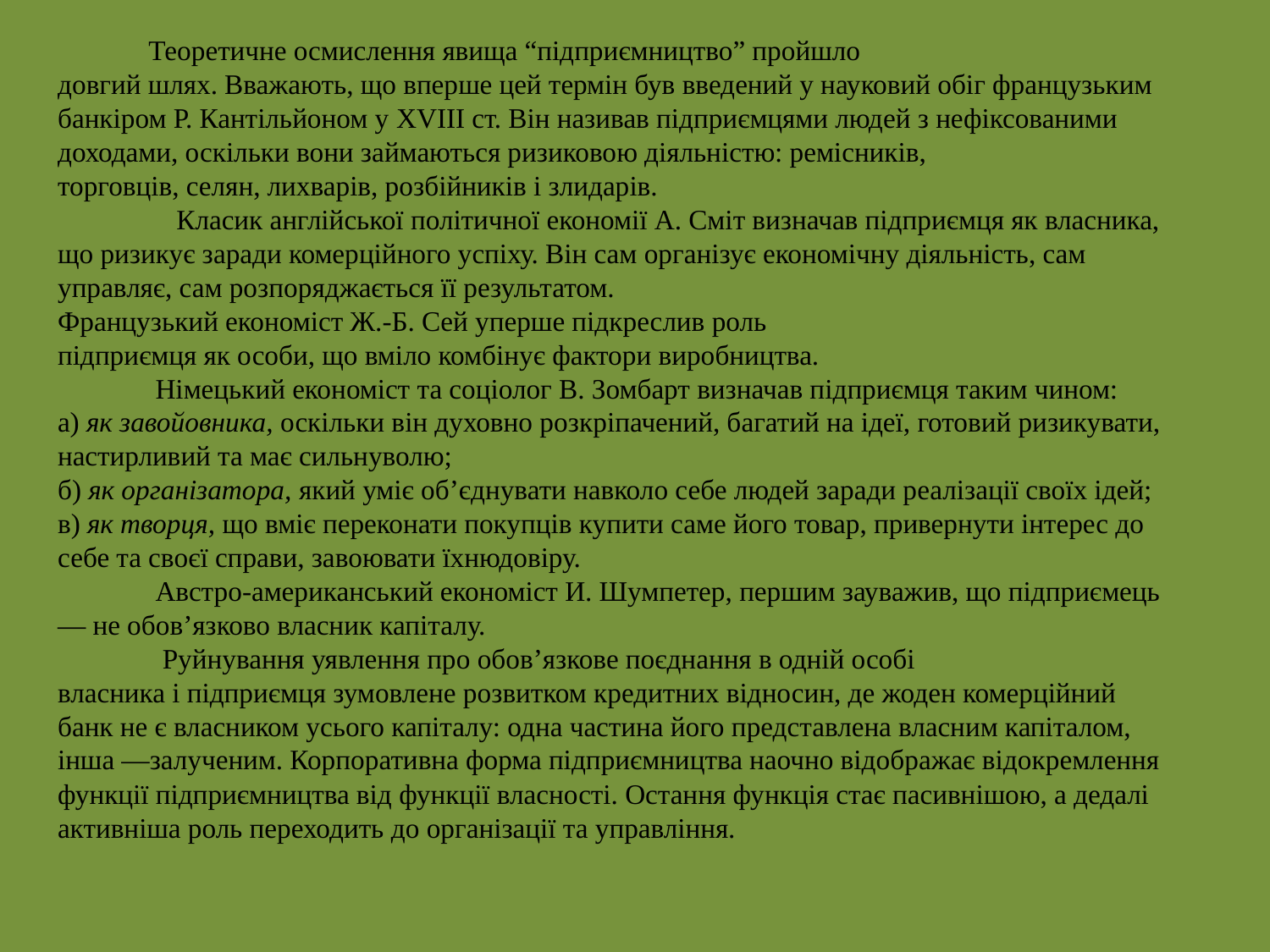

Теоретичне осмислення явища “підприємництво” пройшло
довгий шлях. Вважають, що вперше цей термін був введений у науковий обіг французьким банкіром Р. Кантільйоном у XVIII ст. Він називав підприємцями людей з нефіксованими доходами, оскільки вони займаються ризиковою діяльністю: ремісників,
торговців, селян, лихварів, розбійників і злидарів.
                 Класик англійської політичної економії А. Сміт визначав підприємця як власника, що ризикує заради комерційного успіху. Він сам організує економічну діяльність, сам управляє, сам розпоряджається її результатом.
Французький економіст Ж.-Б. Сей уперше підкреслив роль
підприємця як особи, що вміло комбінує фактори виробництва.
              Німецький економіст та соціолог В. Зомбарт визначав підприємця таким чином:
а) як завойовника, оскільки він духовно розкріпачений, багатий на ідеї, готовий ризикувати, настирливий та має сильнуволю;
б) як організатора, який уміє об’єднувати навколо себе людей заради реалізації своїх ідей;
в) як творця, що вміє переконати покупців купити саме його товар, привернути інтерес до себе та своєї справи, завоювати їхнюдовіру.
              Австро-американський економіст И. Шумпетер, першим зауважив, що підприємець — не обов’язково власник капіталу.
               Руйнування уявлення про обов’язкове поєднання в одній особі
власника і підприємця зумовлене розвитком кредитних відносин, де жоден комерційний банк не є власником усього капіталу: одна частина його представлена власним капіталом, інша —залученим. Корпоративна форма підприємництва наочно відображає відокремлення функції підприємництва від функції власності. Остання функція стає пасивнішою, а дедалі активніша роль переходить до організації та управління.